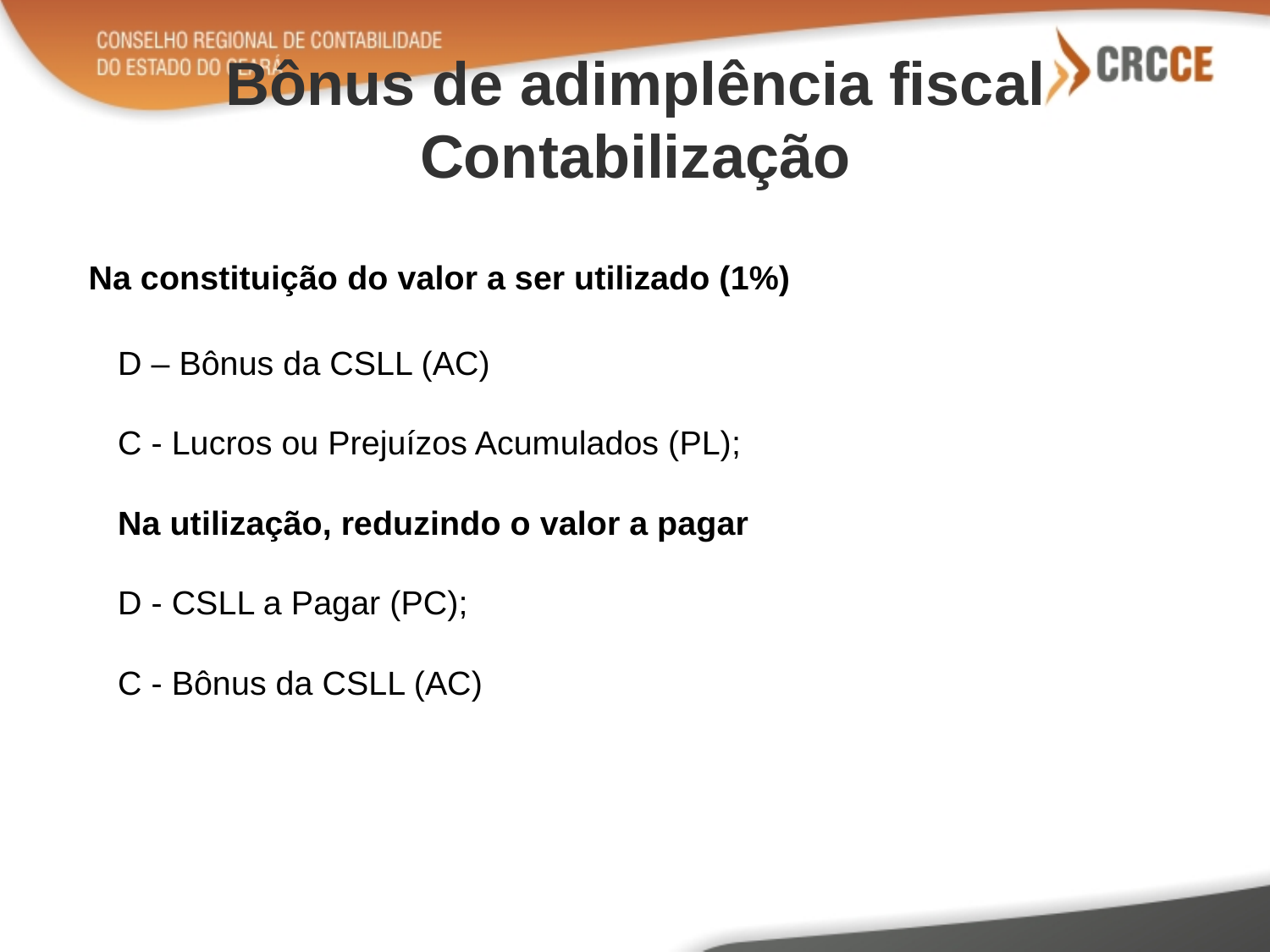

# Bônus de adimplência fiscal Contabilização

Na constituição do valor a ser utilizado (1%)
D – Bônus da CSLL (AC)
C - Lucros ou Prejuízos Acumulados (PL);
Na utilização, reduzindo o valor a pagar
D - CSLL a Pagar (PC);
C - Bônus da CSLL (AC)